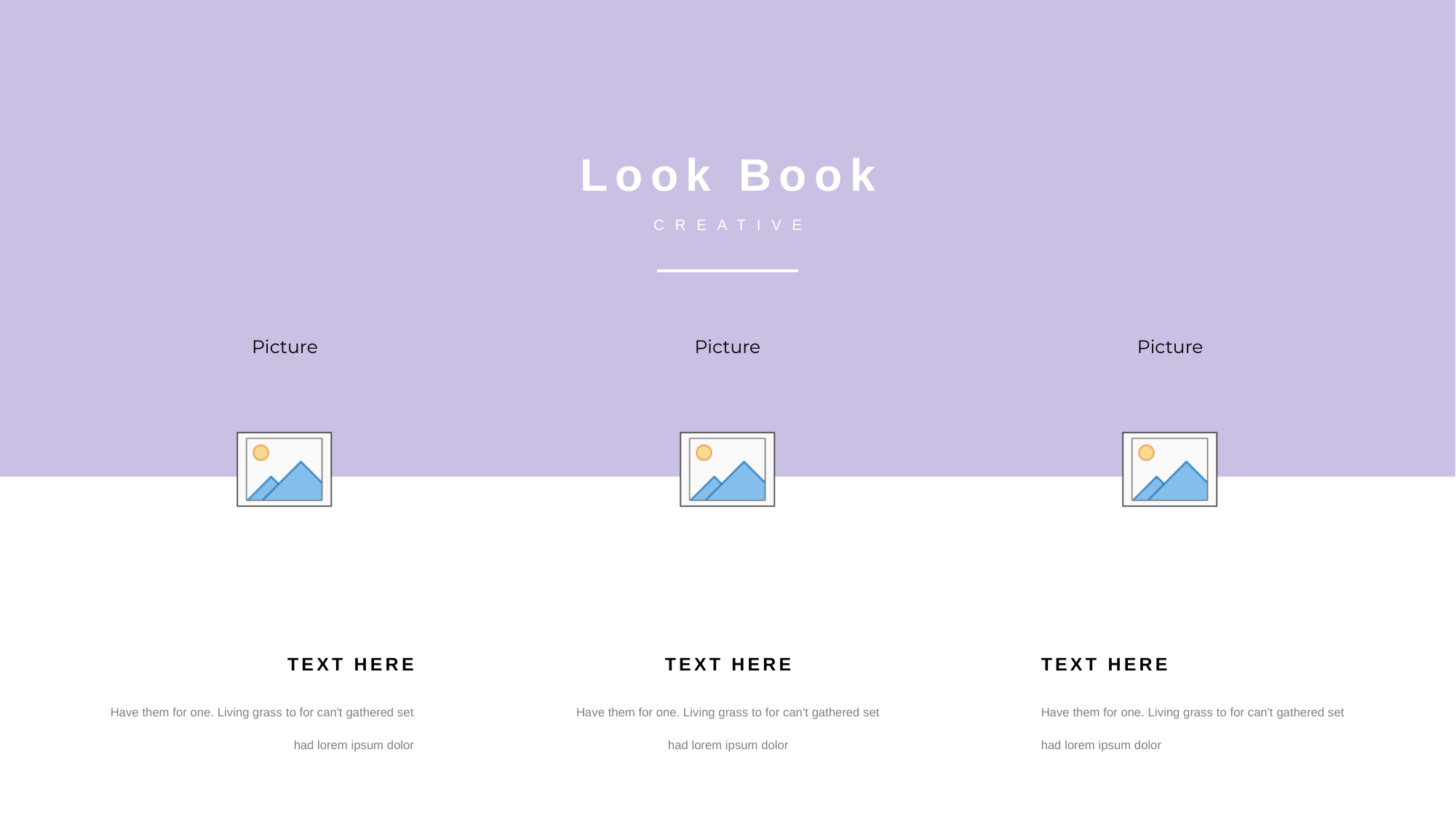

Look Book
CREATIVE

TEXT HERE
Have them for one. Living grass to for can't gathered set had lorem ipsum dolor
TEXT HERE
TEXT HERE
Have them for one. Living grass to for can't gathered set had lorem ipsum dolor
Have them for one. Living grass to for can't gathered set had lorem ipsum dolor